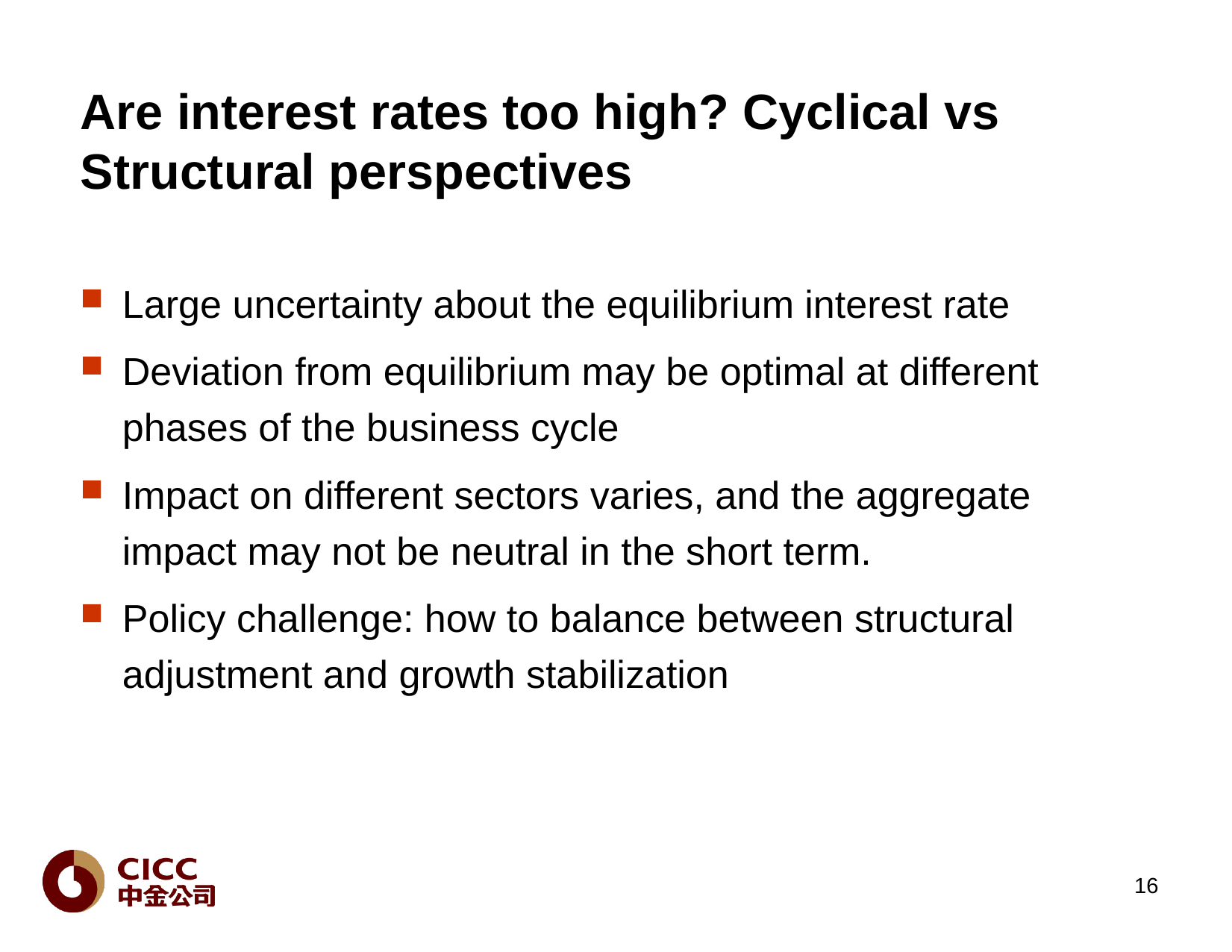

# Are interest rates too high? Cyclical vs Structural perspectives
Large uncertainty about the equilibrium interest rate
Deviation from equilibrium may be optimal at different phases of the business cycle
Impact on different sectors varies, and the aggregate impact may not be neutral in the short term.
Policy challenge: how to balance between structural adjustment and growth stabilization

16